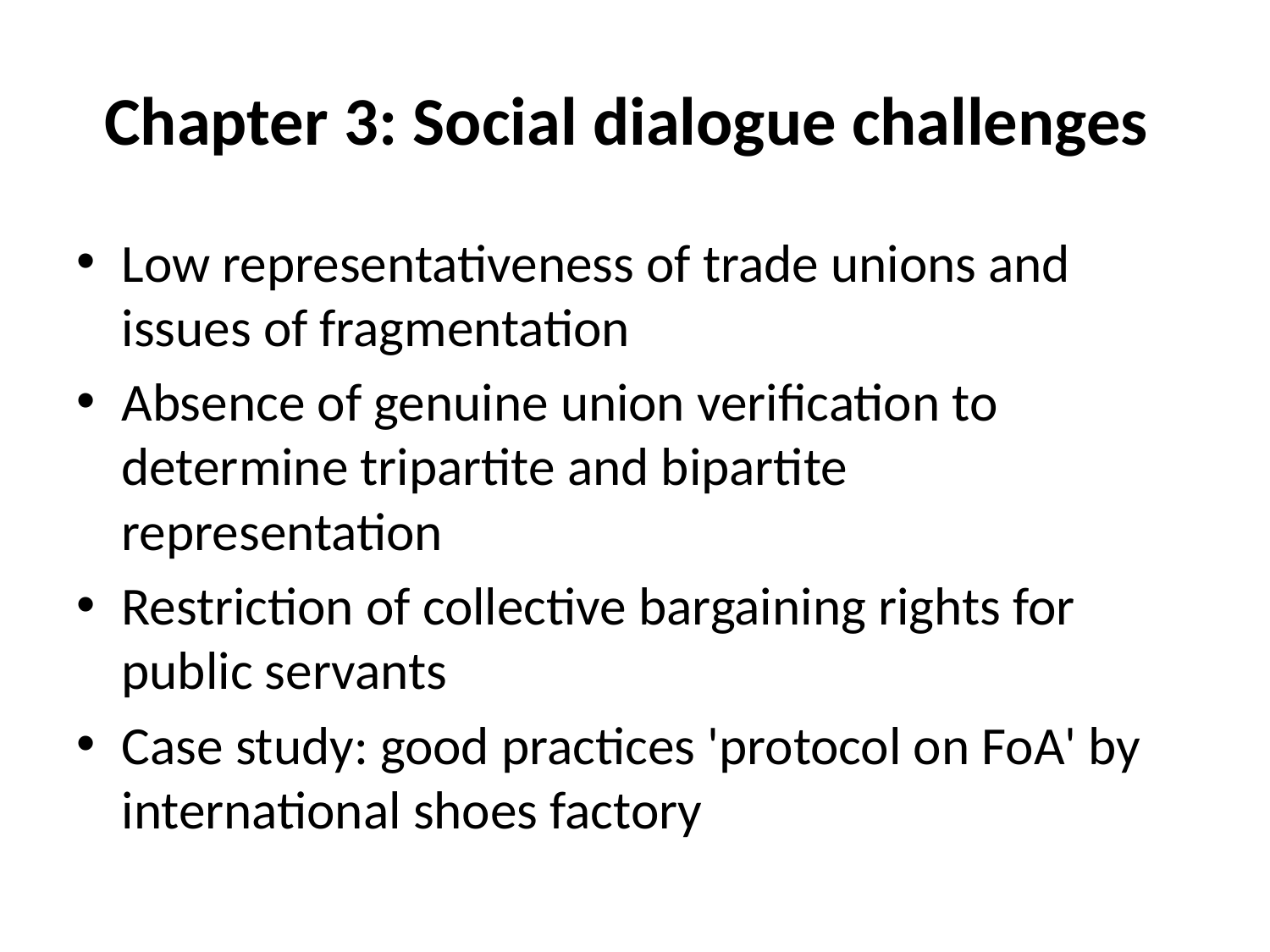

# Chapter 3: Social dialogue challenges
Low representativeness of trade unions and issues of fragmentation
Absence of genuine union verification to determine tripartite and bipartite representation
Restriction of collective bargaining rights for public servants
Case study: good practices 'protocol on FoA' by international shoes factory